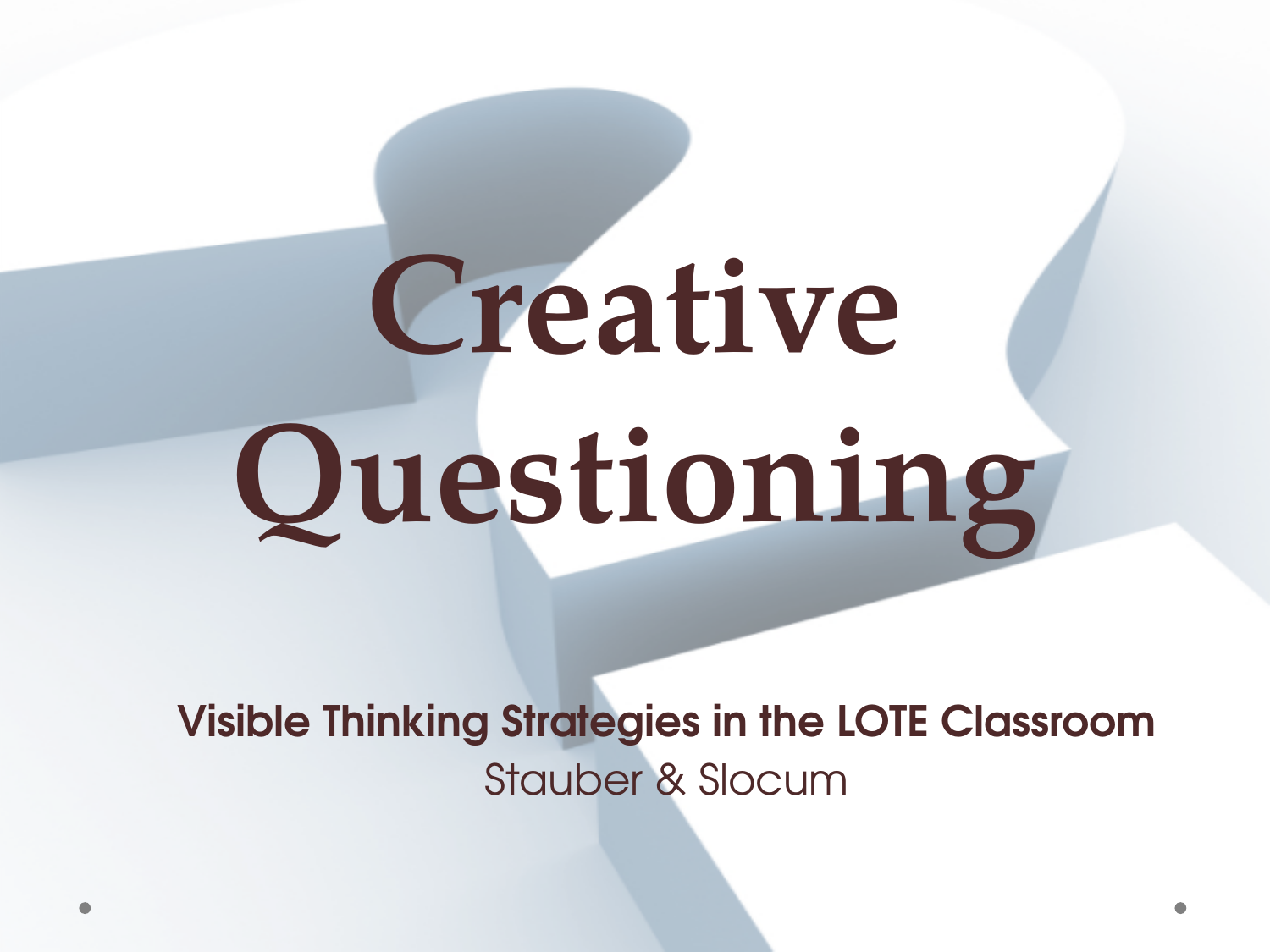

# Creative Questioning
Visible Thinking Strategies in the LOTE Classroom
Stauber & Slocum